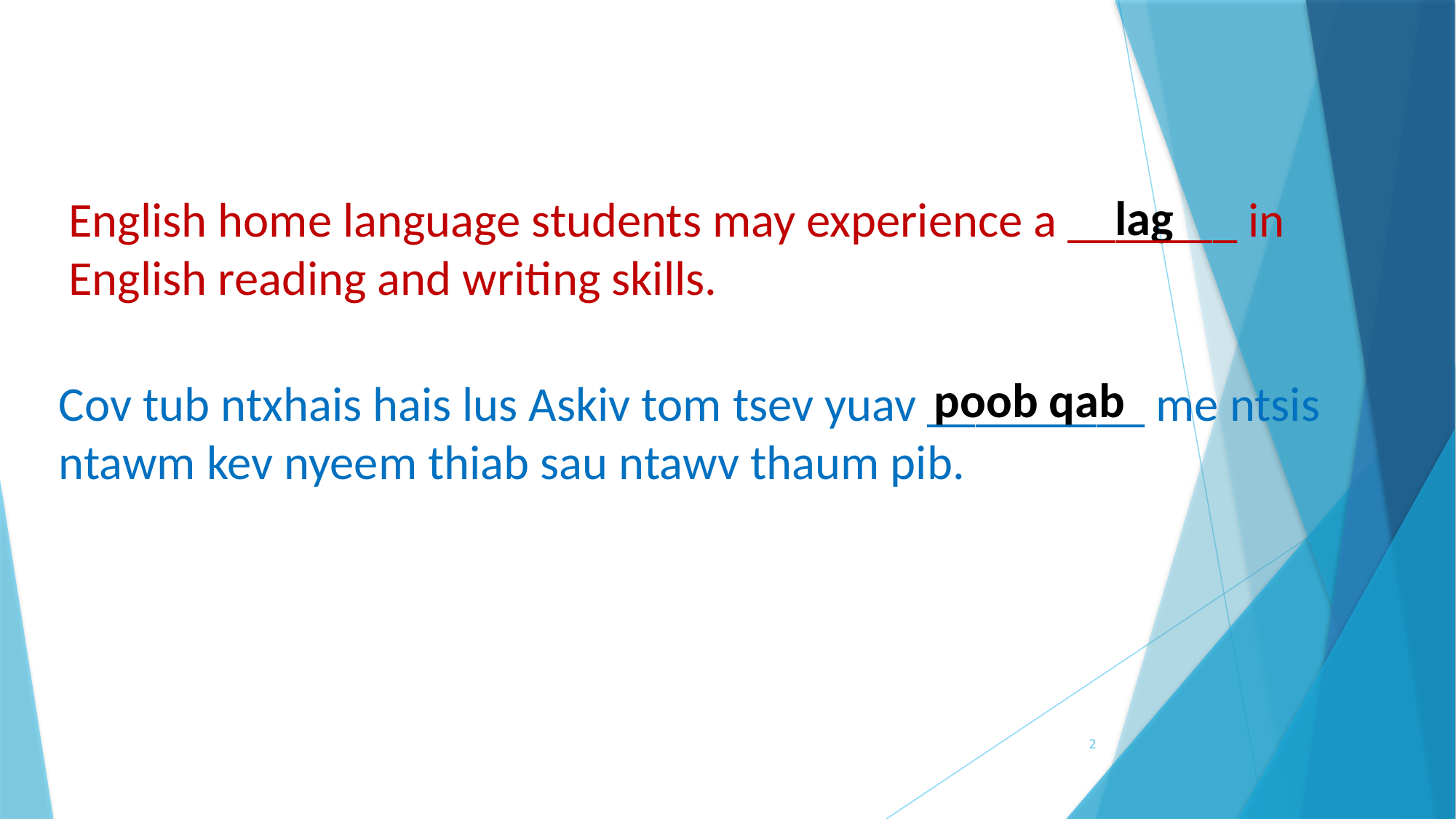

lag
English home language students may experience a _______ in English reading and writing skills.
poob qab
Cov tub ntxhais hais lus Askiv tom tsev yuav _________ me ntsis ntawm kev nyeem thiab sau ntawv thaum pib.

2